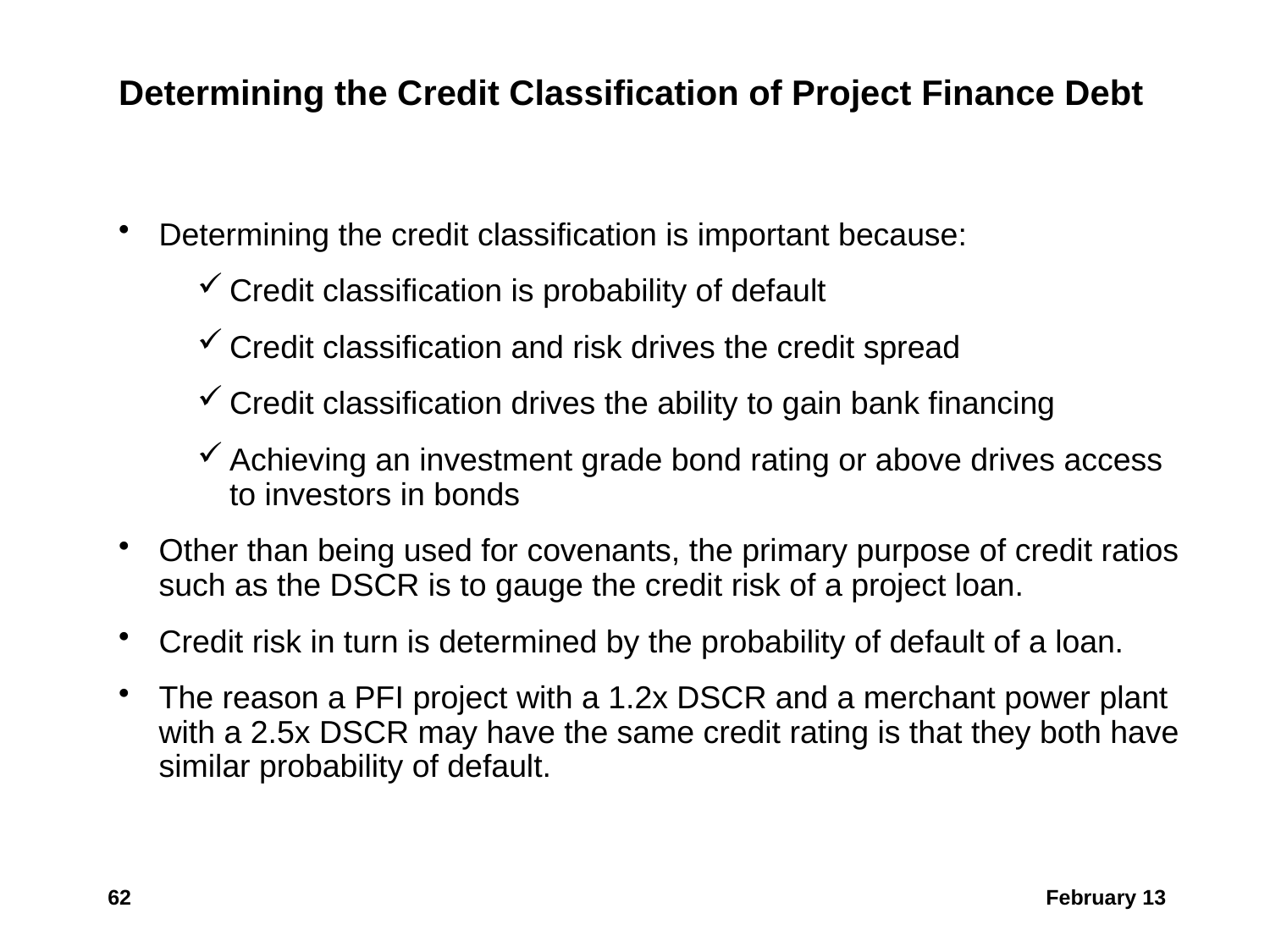

# Determining the Credit Classification of Project Finance Debt
Determining the credit classification is important because:
Credit classification is probability of default
Credit classification and risk drives the credit spread
Credit classification drives the ability to gain bank financing
Achieving an investment grade bond rating or above drives access to investors in bonds
Other than being used for covenants, the primary purpose of credit ratios such as the DSCR is to gauge the credit risk of a project loan.
Credit risk in turn is determined by the probability of default of a loan.
The reason a PFI project with a 1.2x DSCR and a merchant power plant with a 2.5x DSCR may have the same credit rating is that they both have similar probability of default.